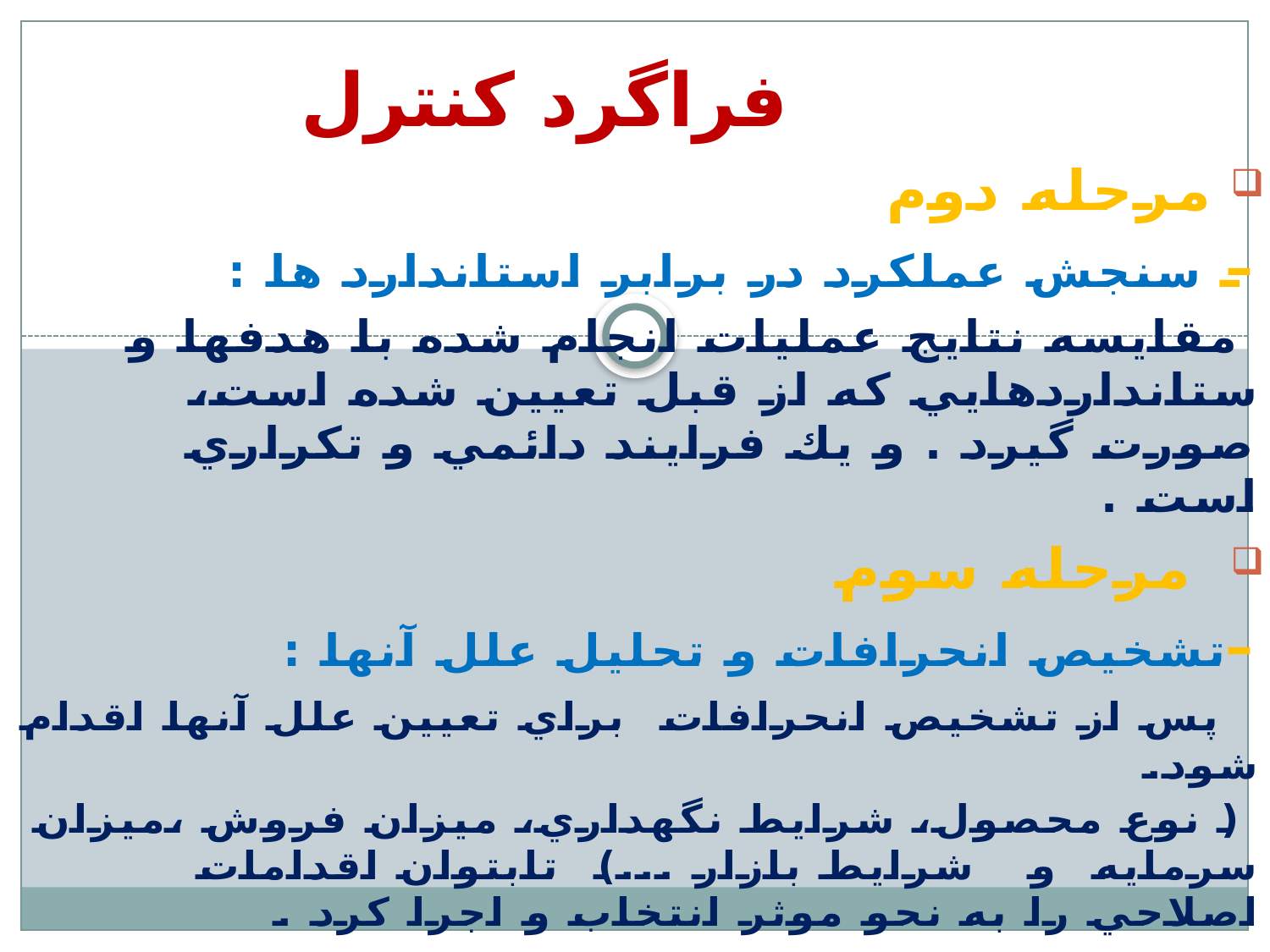

# فراگرد كنترل
 مرحله دوم
– سنجش عملكرد در برابر استاندارد ها :
 مقايسه نتايج عمليات انجام شده با هدفها و ستانداردهايي كه از قبل تعيين شده است، صورت گيرد . و يك فرايند دائمي و تكراري است .
  مرحله سوم
–تشخيص انحرافات و تحليل علل آنها :
  پس از تشخيص انحرافات  براي تعيين علل آنها اقدام شود.
 ( نوع محصول، شرايط نگهداري، ميزان فروش ،ميزان سرمايه  و   شرايط بازار ...)  تابتوان اقدامات اصلاحي را به نحو موثر انتخاب و اجرا كرد .